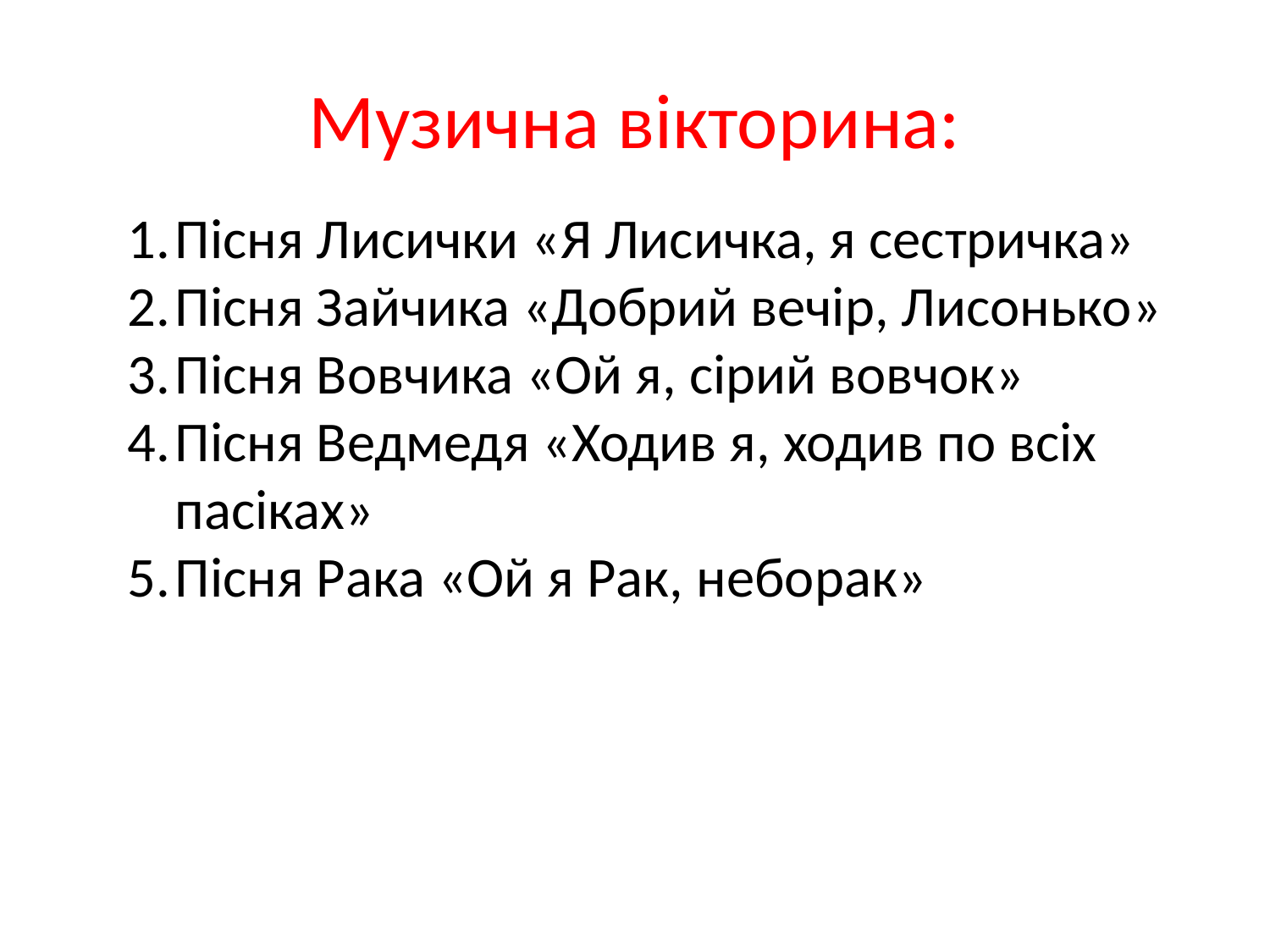

# Музична вікторина:
Пісня Лисички «Я Лисичка, я сестричка»
Пісня Зайчика «Добрий вечір, Лисонько»
Пісня Вовчика «Ой я, сірий вовчок»
Пісня Ведмедя «Ходив я, ходив по всіх пасіках»
Пісня Рака «Ой я Рак, неборак»